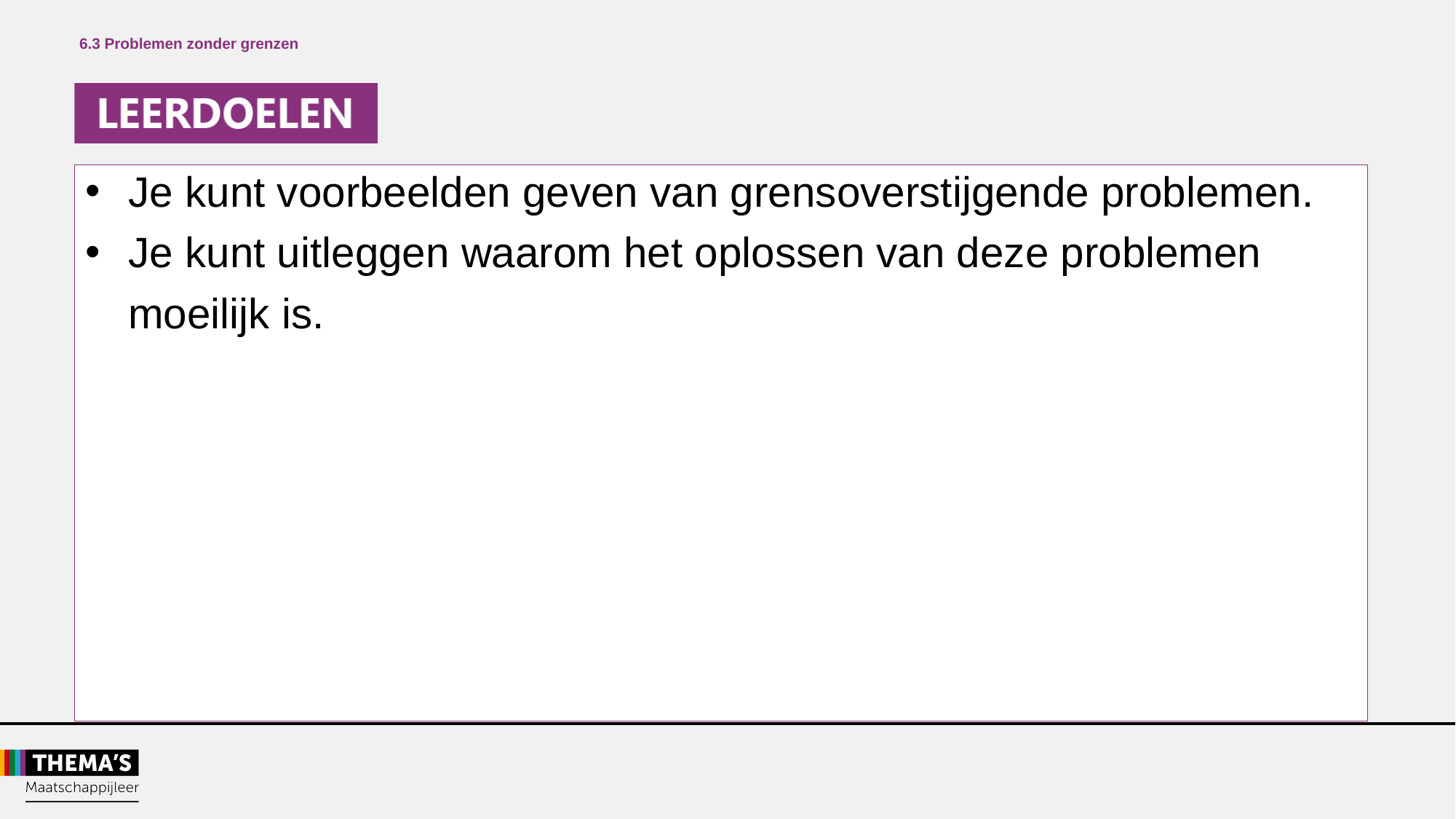

6.3 Problemen zonder grenzen
Je kunt voorbeelden geven van grensoverstijgende problemen.
Je kunt uitleggen waarom het oplossen van deze problemen
	moeilijk is.